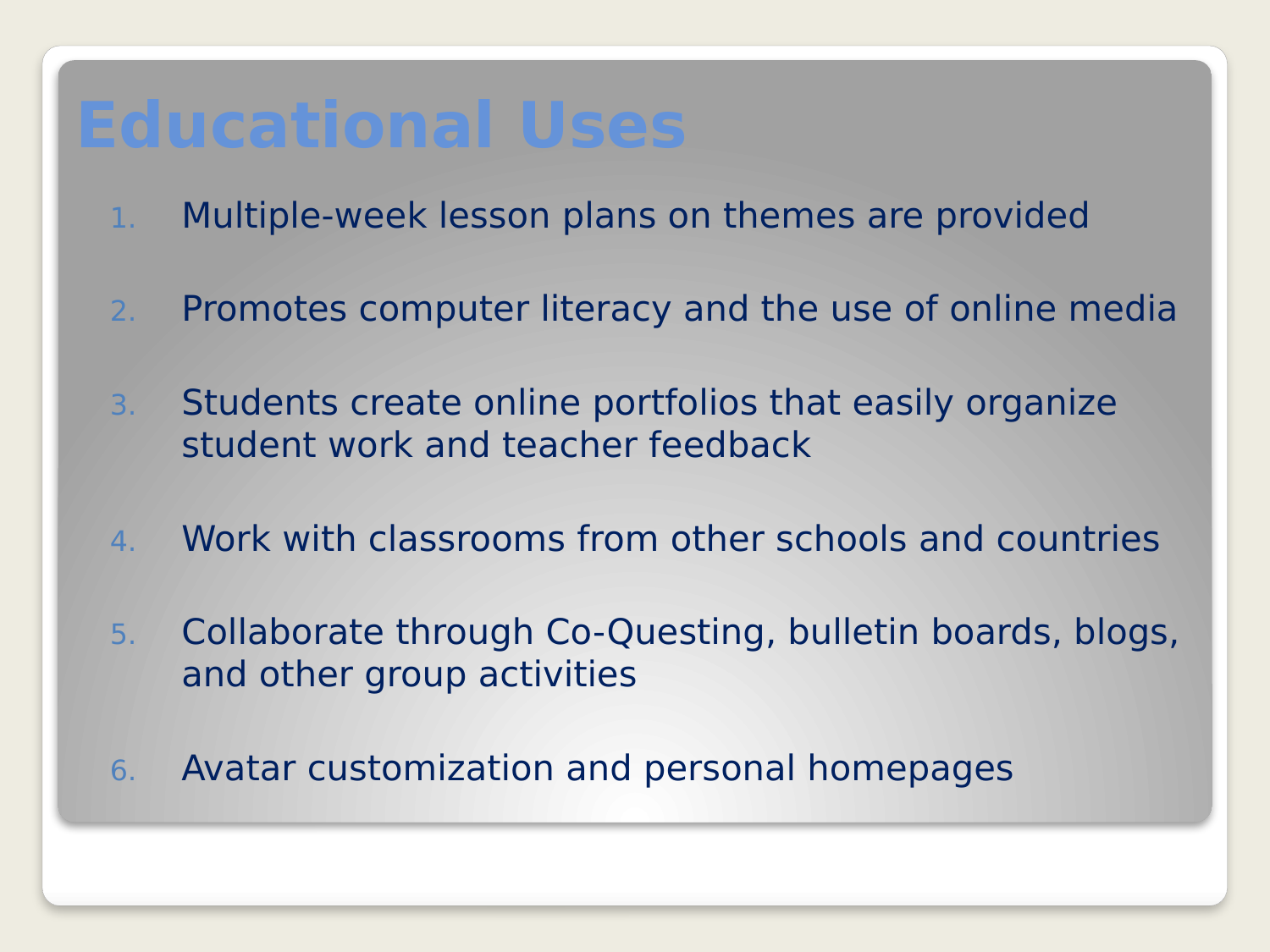

# Educational Uses
Multiple-week lesson plans on themes are provided

Promotes computer literacy and the use of online media

Students create online portfolios that easily organize student work and teacher feedback

Work with classrooms from other schools and countries

Collaborate through Co-Questing, bulletin boards, blogs, and other group activities

Avatar customization and personal homepages